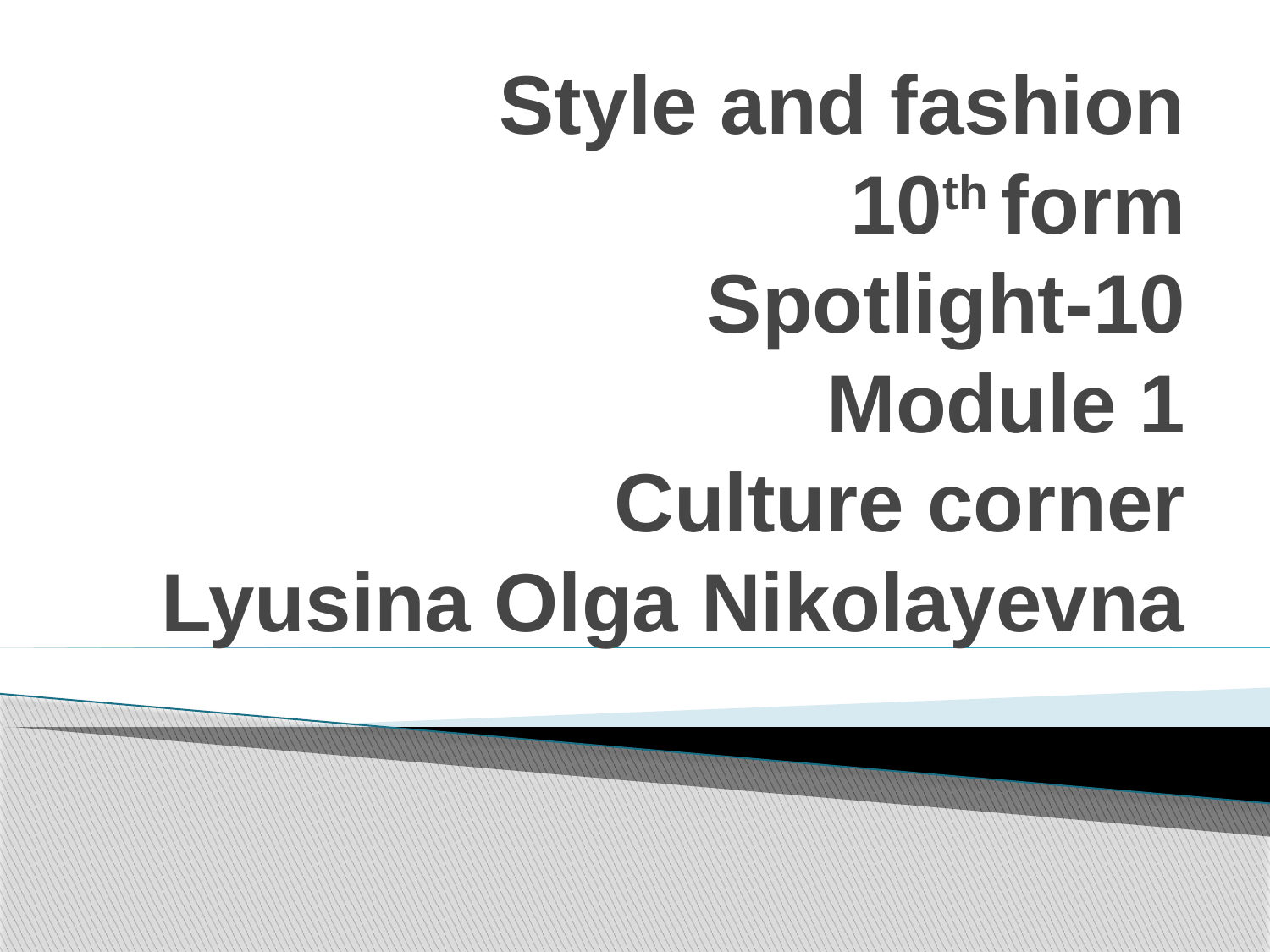

# Style and fashion 10th form Spotlight-10 Module 1 Culture corner Lyusina Olga Nikolayevna